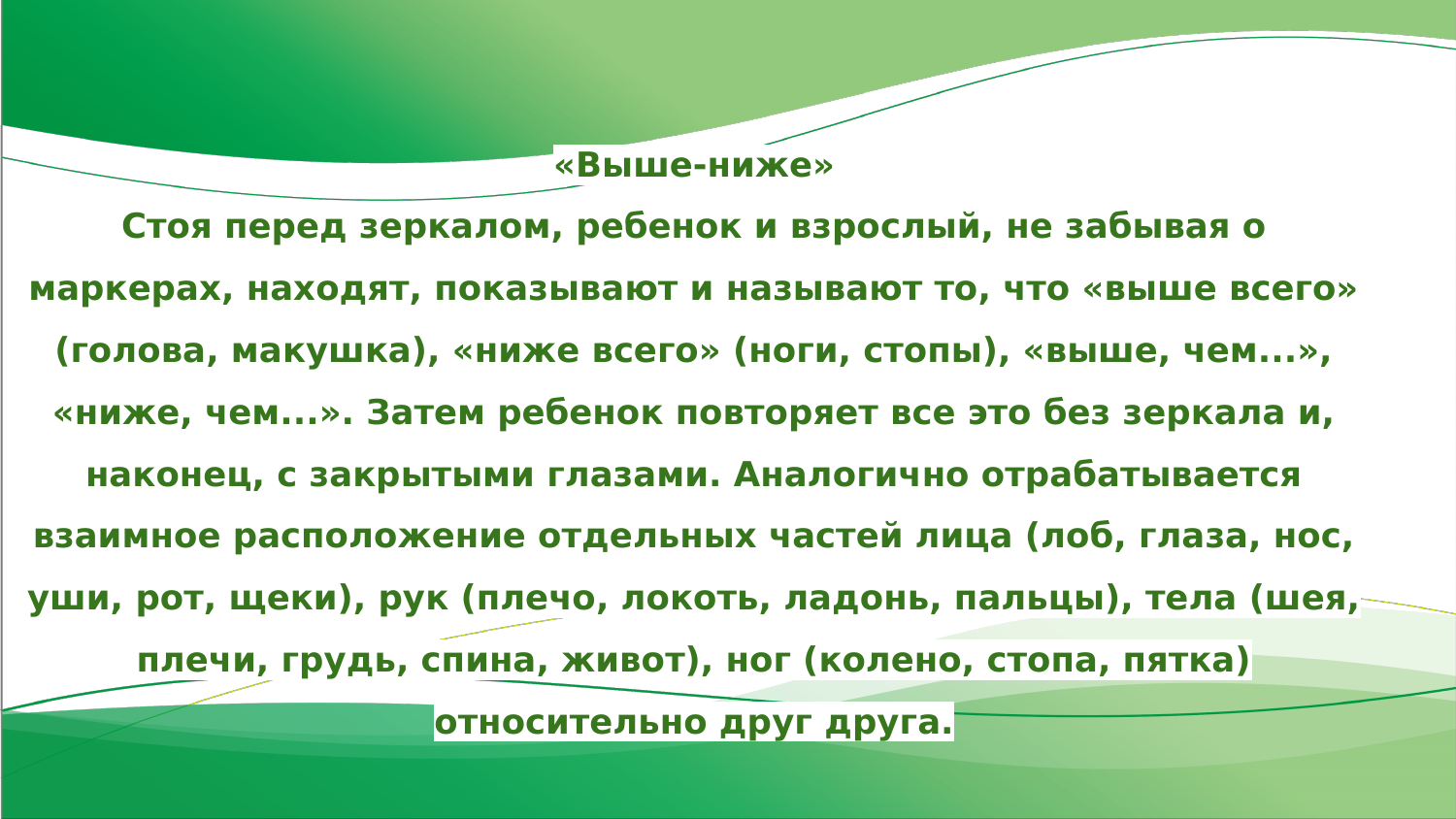

«Выше-ниже»
Стоя перед зеркалом, ребенок и взрослый, не забывая о маркерах, находят, показывают и называют то, что «выше всего» (голова, макушка), «ниже всего» (ноги, стопы), «выше, чем...», «ниже, чем...». Затем ребенок повторяет все это без зеркала и, наконец, с закрытыми глазами. Аналогично отрабатывается взаимное расположение отдельных частей лица (лоб, глаза, нос, уши, рот, щеки), рук (плечо, локоть, ладонь, пальцы), тела (шея, плечи, грудь, спина, живот), ног (колено, стопа, пятка) относительно друг друга.